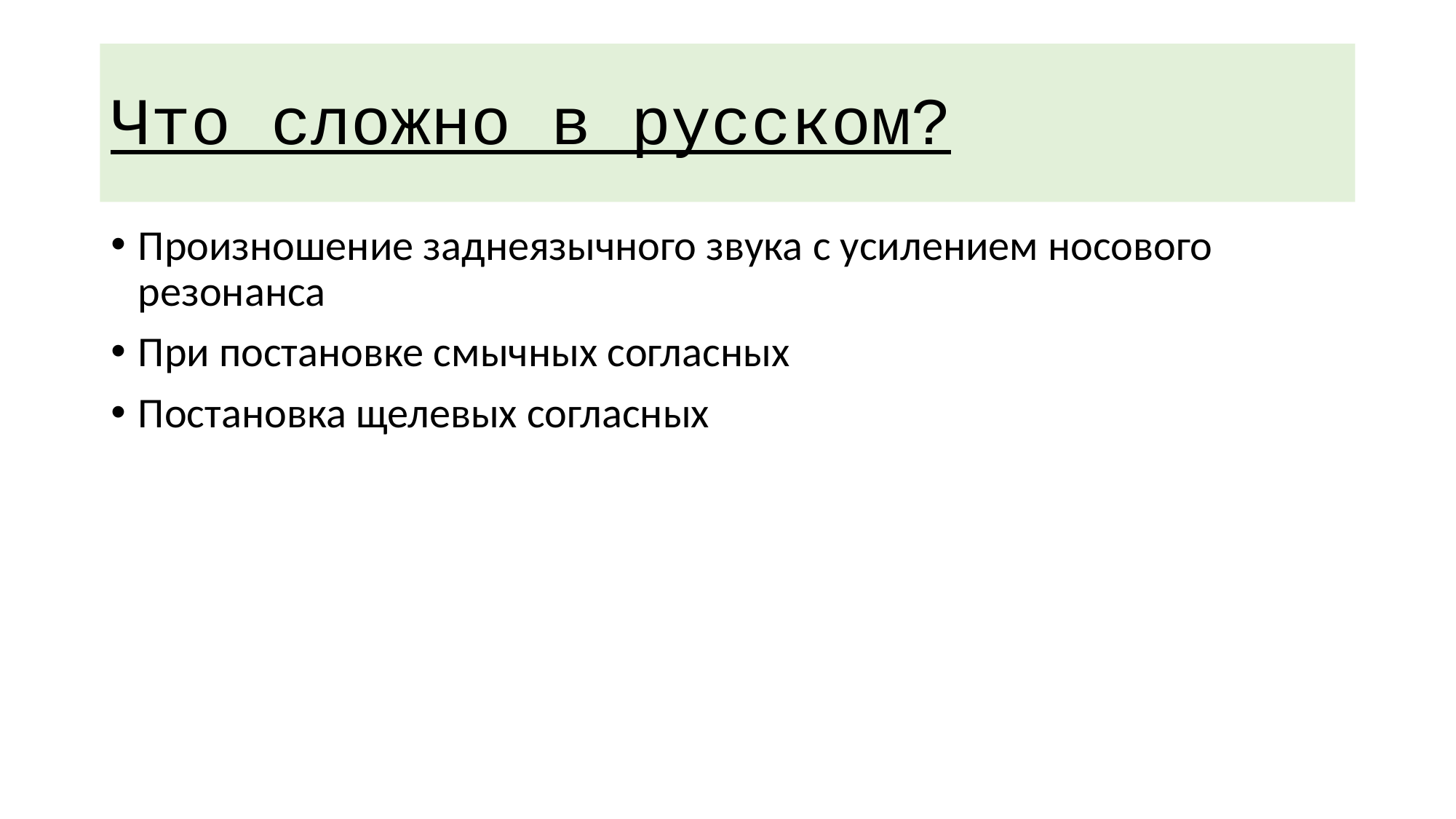

# Что сложно в русском?
Произношение заднеязычного звука с усилением носового резонанса
При постановке смычных согласных
Постановка щелевых согласных